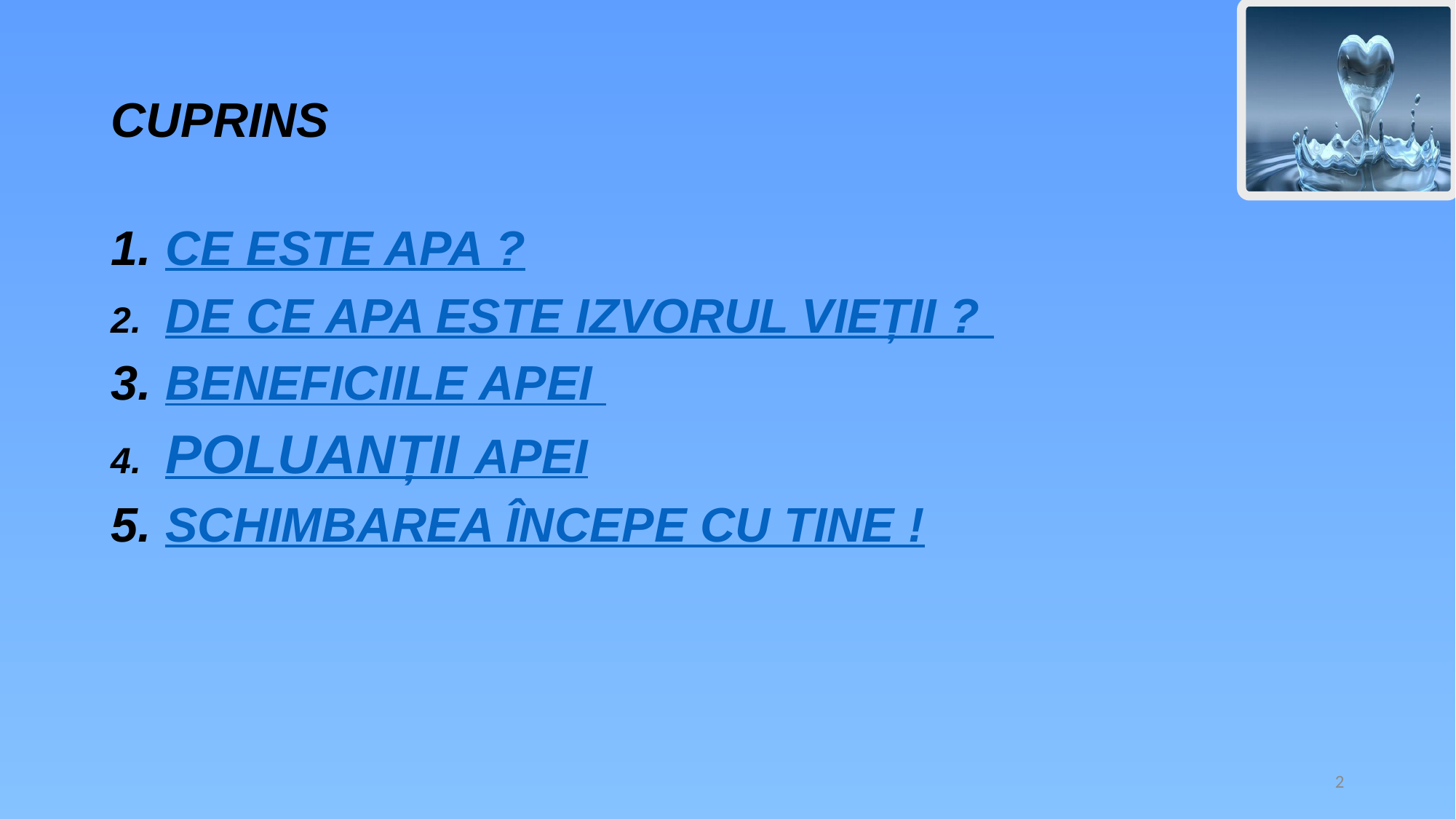

CUPRINS
CE ESTE APA ?
DE CE APA ESTE IZVORUL VIEȚII ?
BENEFICIILE APEI
POLUANȚII APEI
SCHIMBAREA ÎNCEPE CU TINE !

2